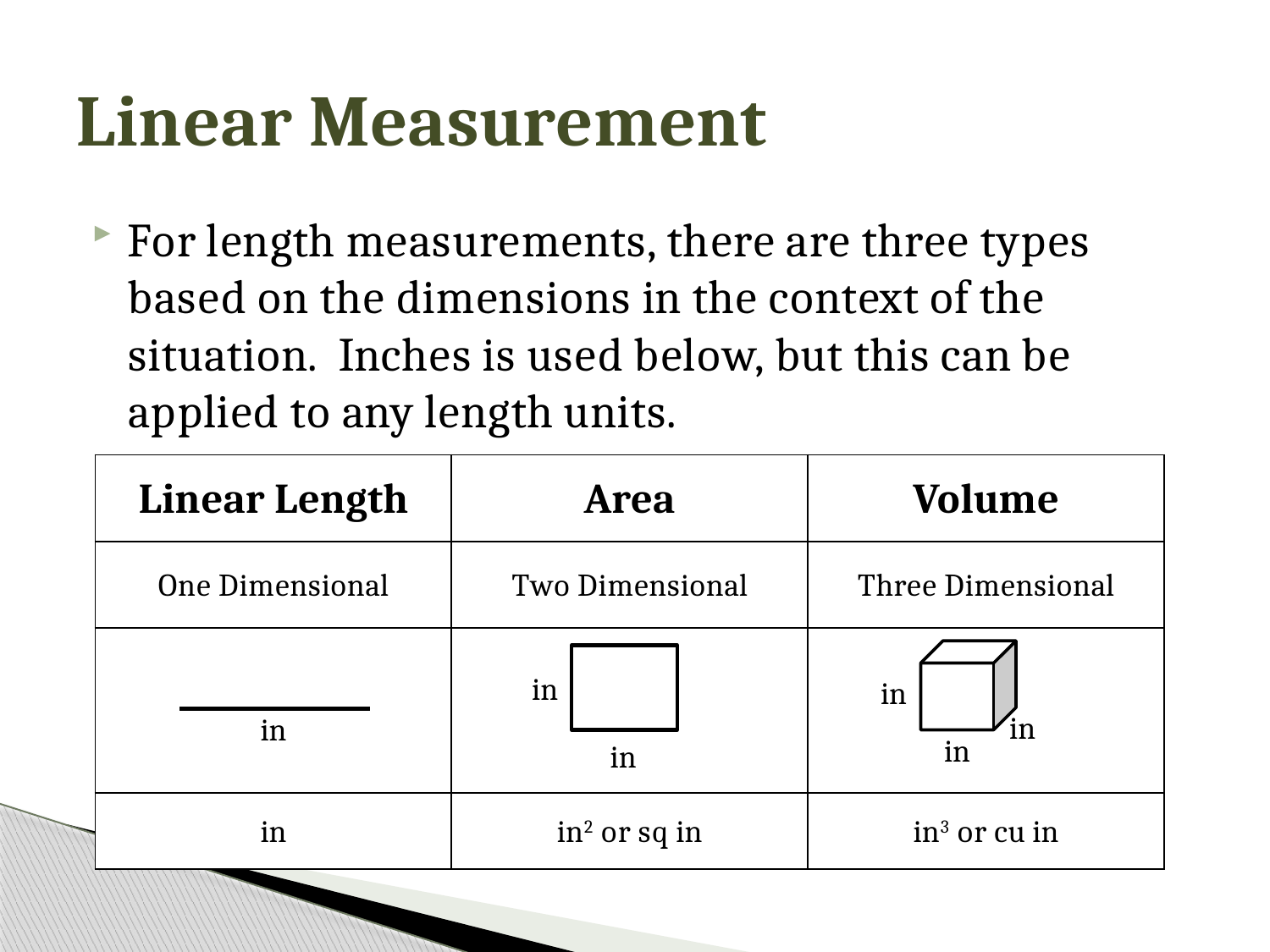

# Linear Measurement
For length measurements, there are three types based on the dimensions in the context of the situation.  Inches is used below, but this can be applied to any length units.

| Linear Length | Area | Volume |
| --- | --- | --- |
| One Dimensional | Two Dimensional | Three Dimensional |
| in |  |  |
| in | in2 or sq in | in3 or cu in |

in
in
in
in
in